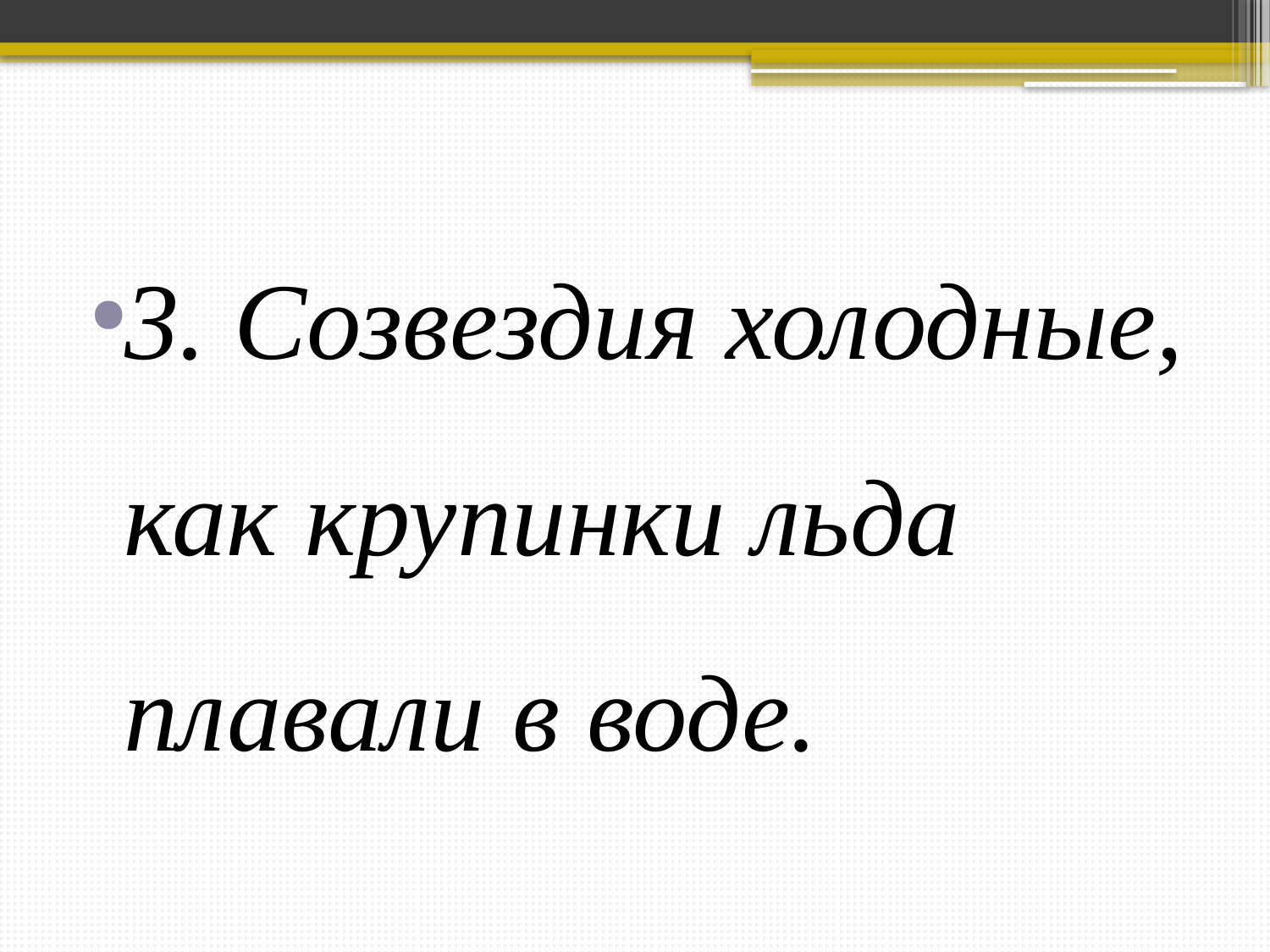

3. Созвездия холодные, как крупинки льда плавали в воде.